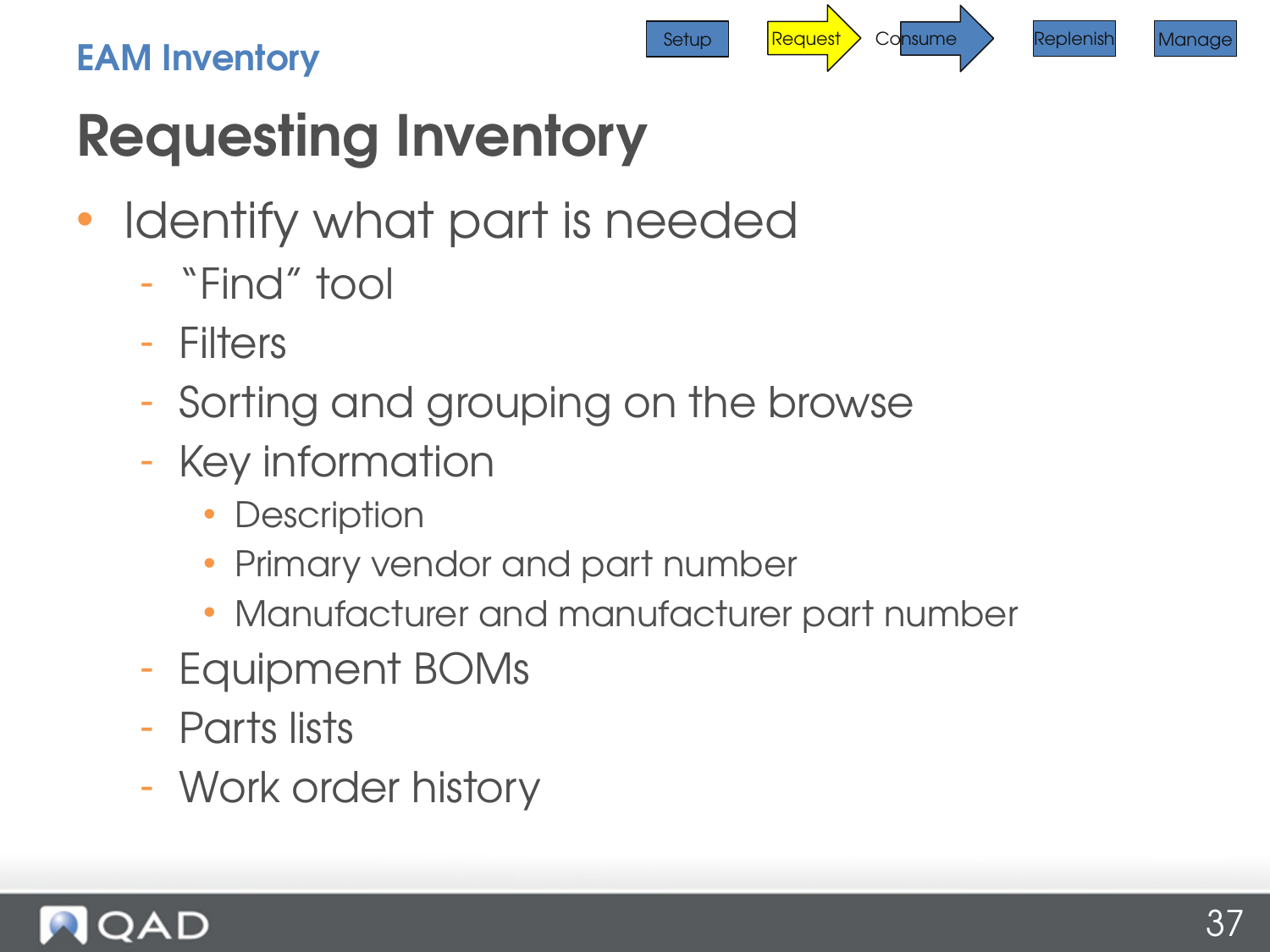

Request
Consume
Replenish
Manage
Setup
EAM Inventory
# Requesting Inventory
Identify what part is needed
“Find” tool
Filters
Sorting and grouping on the browse
Key information
Description
Primary vendor and part number
Manufacturer and manufacturer part number
Equipment BOMs
Parts lists
Work order history

37